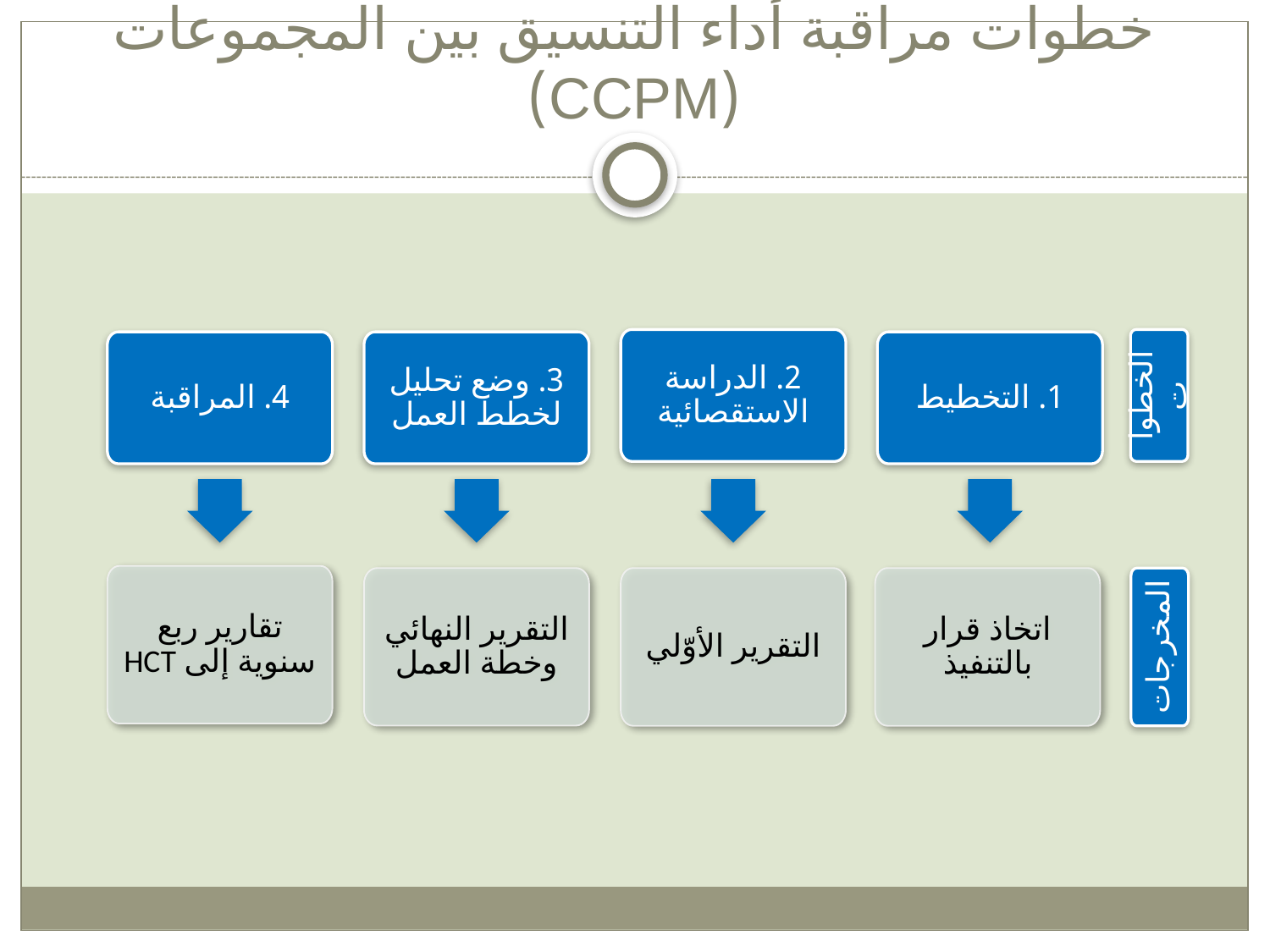

# خطوات مراقبة أداء التنسيق بين المجموعات (CCPM)
2. الدراسة الاستقصائية
4. المراقبة
3. وضع تحليل لخطط العمل
1. التخطيط
الخطوات

تقارير ربع سنوية إلى HCT
التقرير النهائي وخطة العمل
التقرير الأوّلي
اتخاذ قرار بالتنفيذ
المخرجات